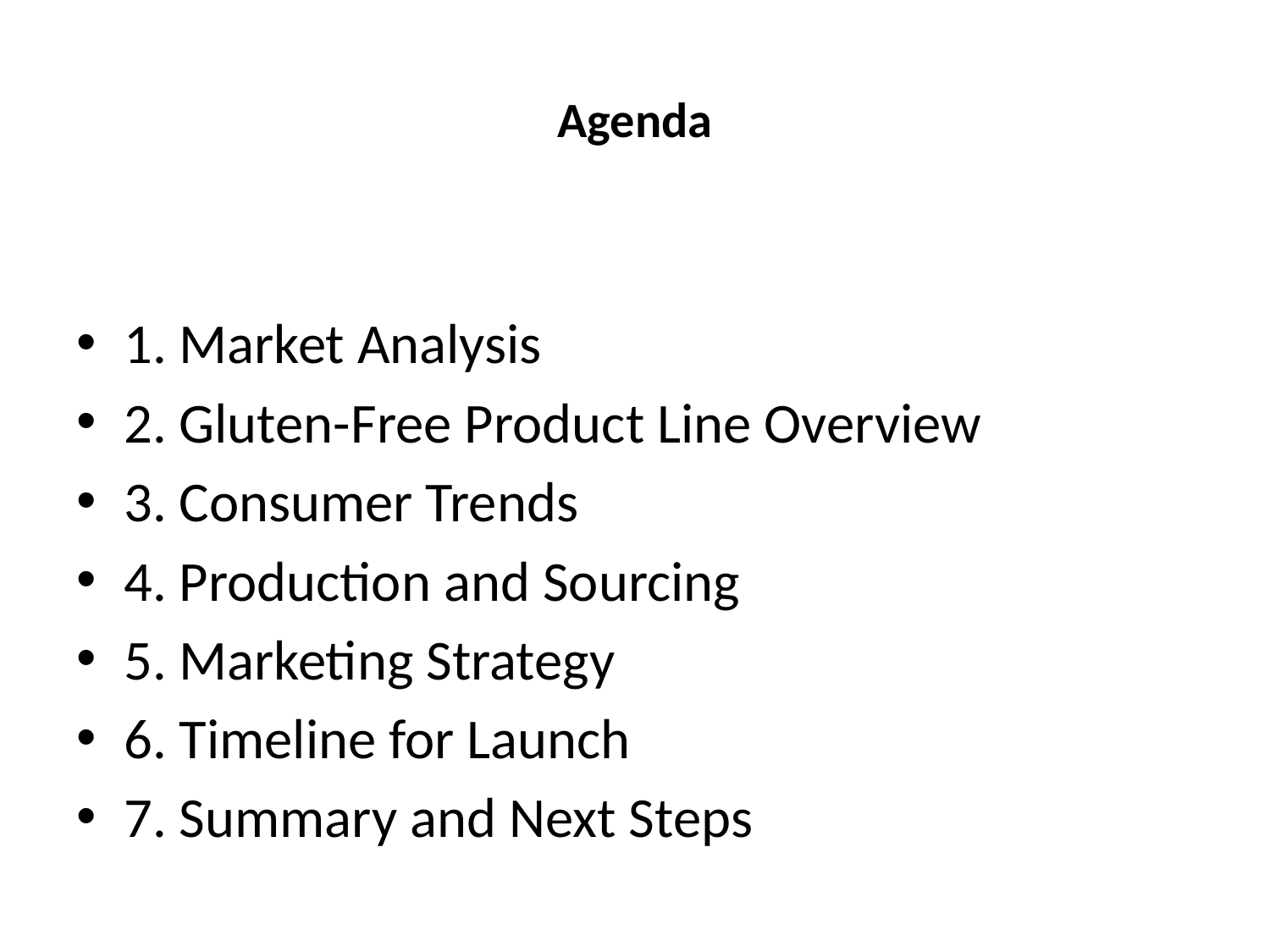

# Agenda

1. Market Analysis
2. Gluten-Free Product Line Overview
3. Consumer Trends
4. Production and Sourcing
5. Marketing Strategy
6. Timeline for Launch
7. Summary and Next Steps